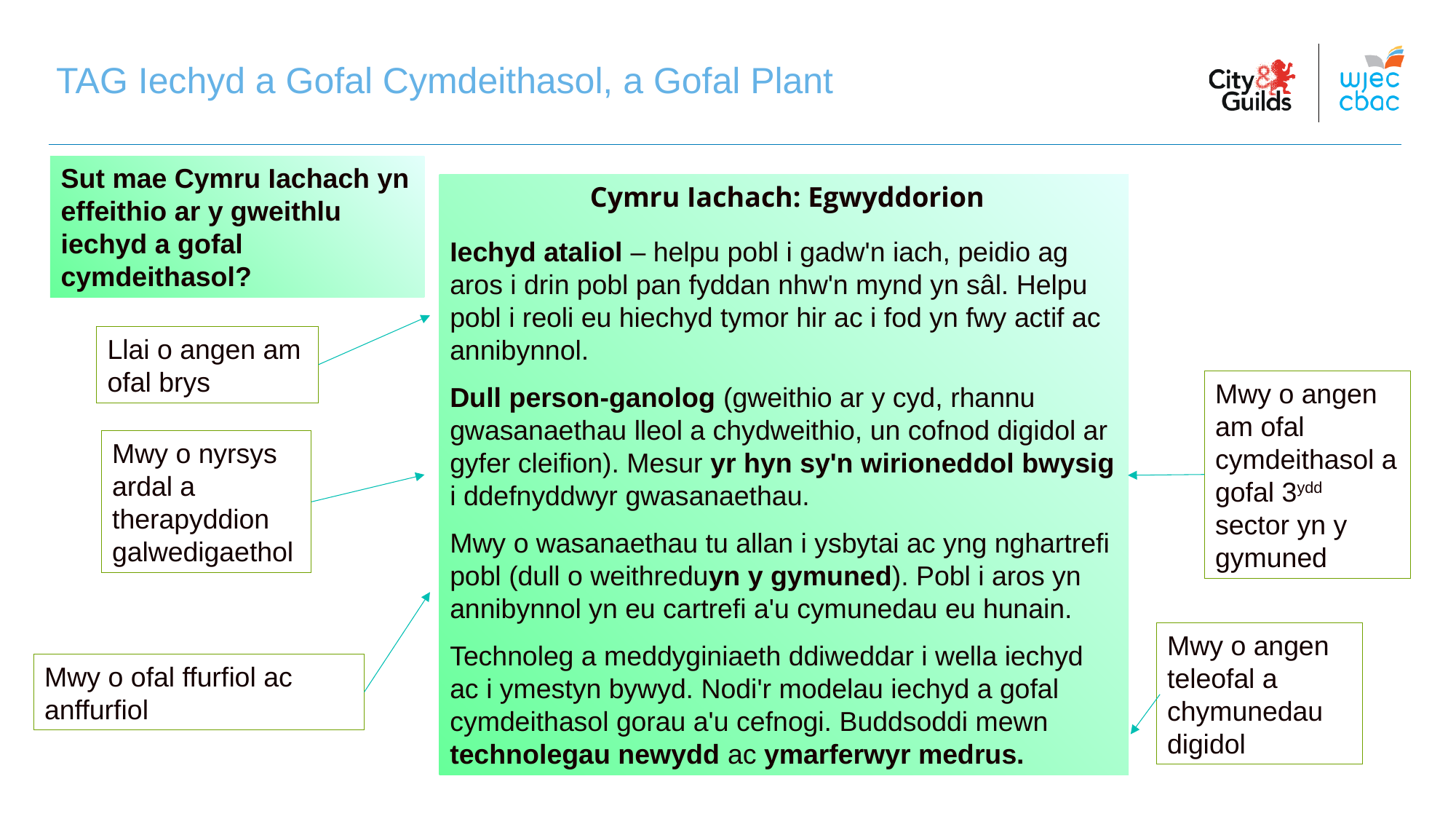

TAG Iechyd a Gofal Cymdeithasol, a Gofal Plant
Sut mae Cymru Iachach yn effeithio ar y gweithlu iechyd a gofal cymdeithasol?
 Cymru Iachach: Egwyddorion

Iechyd ataliol – helpu pobl i gadw'n iach, peidio ag aros i drin pobl pan fyddan nhw'n mynd yn sâl. Helpu pobl i reoli eu hiechyd tymor hir ac i fod yn fwy actif ac annibynnol.

Dull person-ganolog (gweithio ar y cyd, rhannu gwasanaethau lleol a chydweithio, un cofnod digidol ar gyfer cleifion). Mesur yr hyn sy'n wirioneddol bwysig i ddefnyddwyr gwasanaethau.

Mwy o wasanaethau tu allan i ysbytai ac yng nghartrefi pobl (dull o weithreduyn y gymuned). Pobl i aros yn annibynnol yn eu cartrefi a'u cymunedau eu hunain.

Technoleg a meddyginiaeth ddiweddar i wella iechyd ac i ymestyn bywyd. Nodi'r modelau iechyd a gofal cymdeithasol gorau a'u cefnogi. Buddsoddi mewn technolegau newydd ac ymarferwyr medrus.
Llai o angen am ofal brys
Mwy o angen am ofal cymdeithasol a gofal 3ydd sector yn y gymuned
Mwy o nyrsys ardal a therapyddion galwedigaethol
Mwy o angen teleofal a chymunedau digidol
Mwy o ofal ffurfiol ac anffurfiol